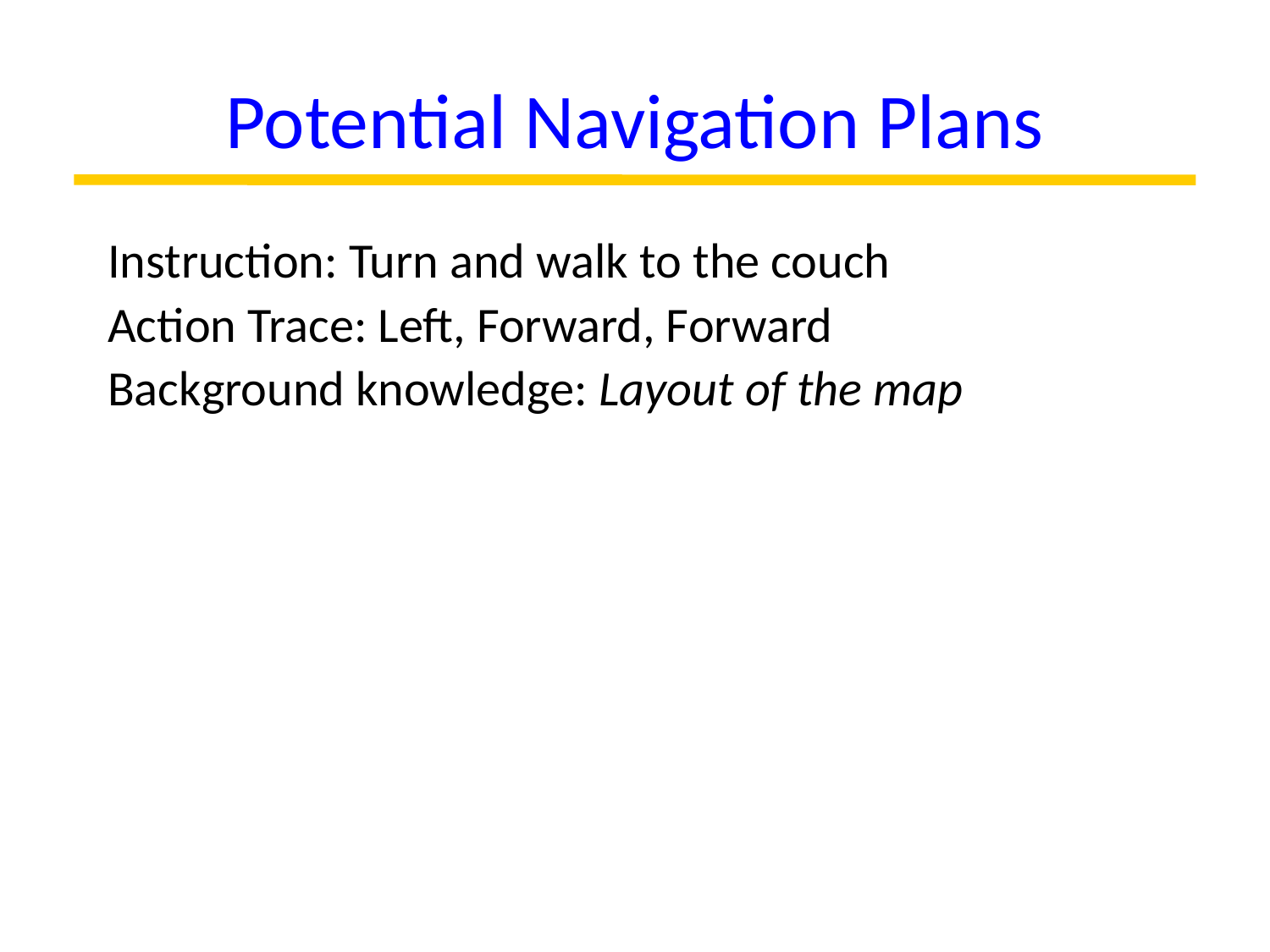

# Potential Navigation Plans

Instruction: Turn and walk to the couch
Action Trace: Left, Forward, Forward
Background knowledge: Layout of the map